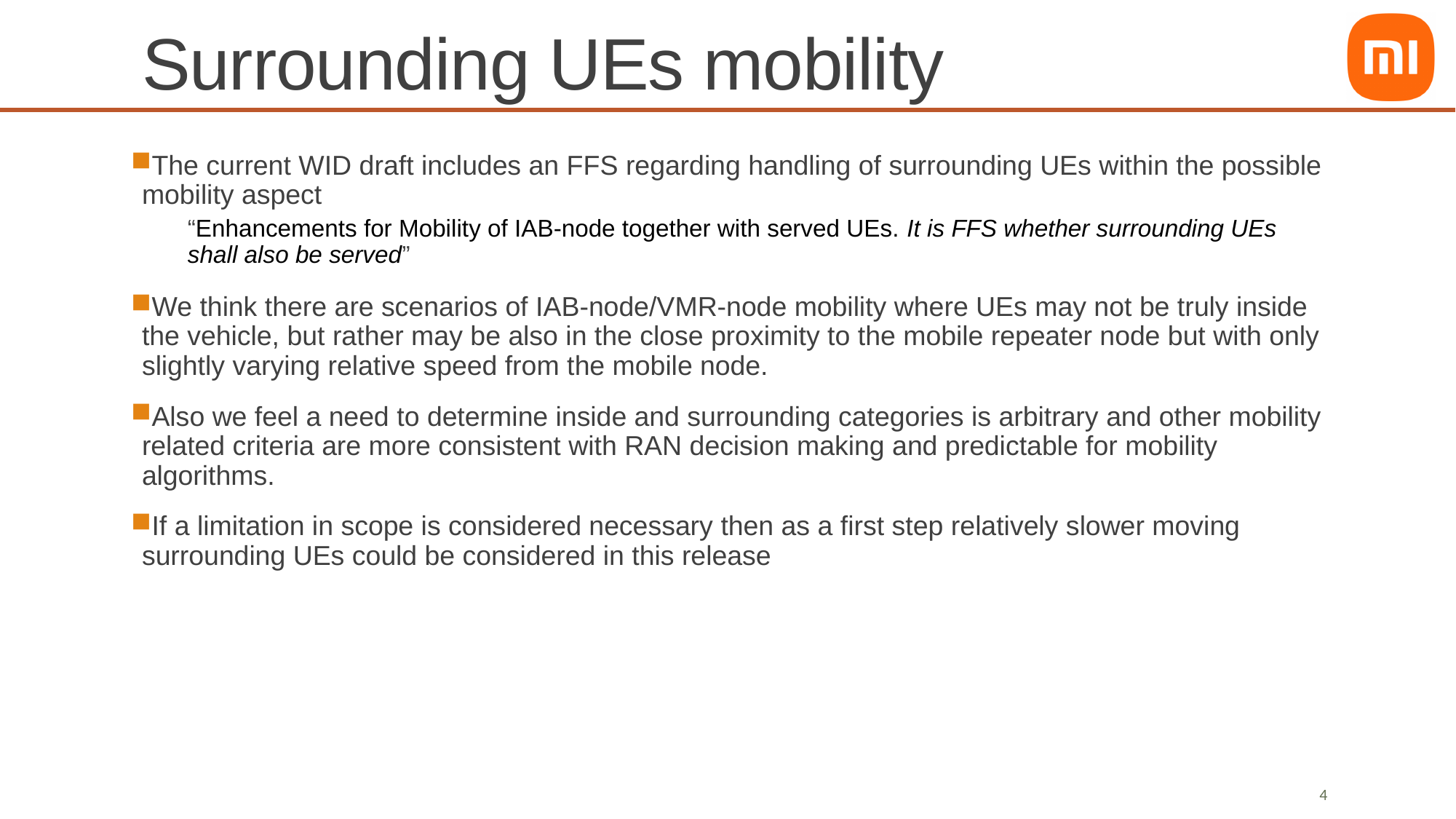

# Surrounding UEs mobility
The current WID draft includes an FFS regarding handling of surrounding UEs within the possible mobility aspect
“Enhancements for Mobility of IAB-node together with served UEs. It is FFS whether surrounding UEs shall also be served”
We think there are scenarios of IAB-node/VMR-node mobility where UEs may not be truly inside the vehicle, but rather may be also in the close proximity to the mobile repeater node but with only slightly varying relative speed from the mobile node.
Also we feel a need to determine inside and surrounding categories is arbitrary and other mobility related criteria are more consistent with RAN decision making and predictable for mobility algorithms.
If a limitation in scope is considered necessary then as a first step relatively slower moving surrounding UEs could be considered in this release